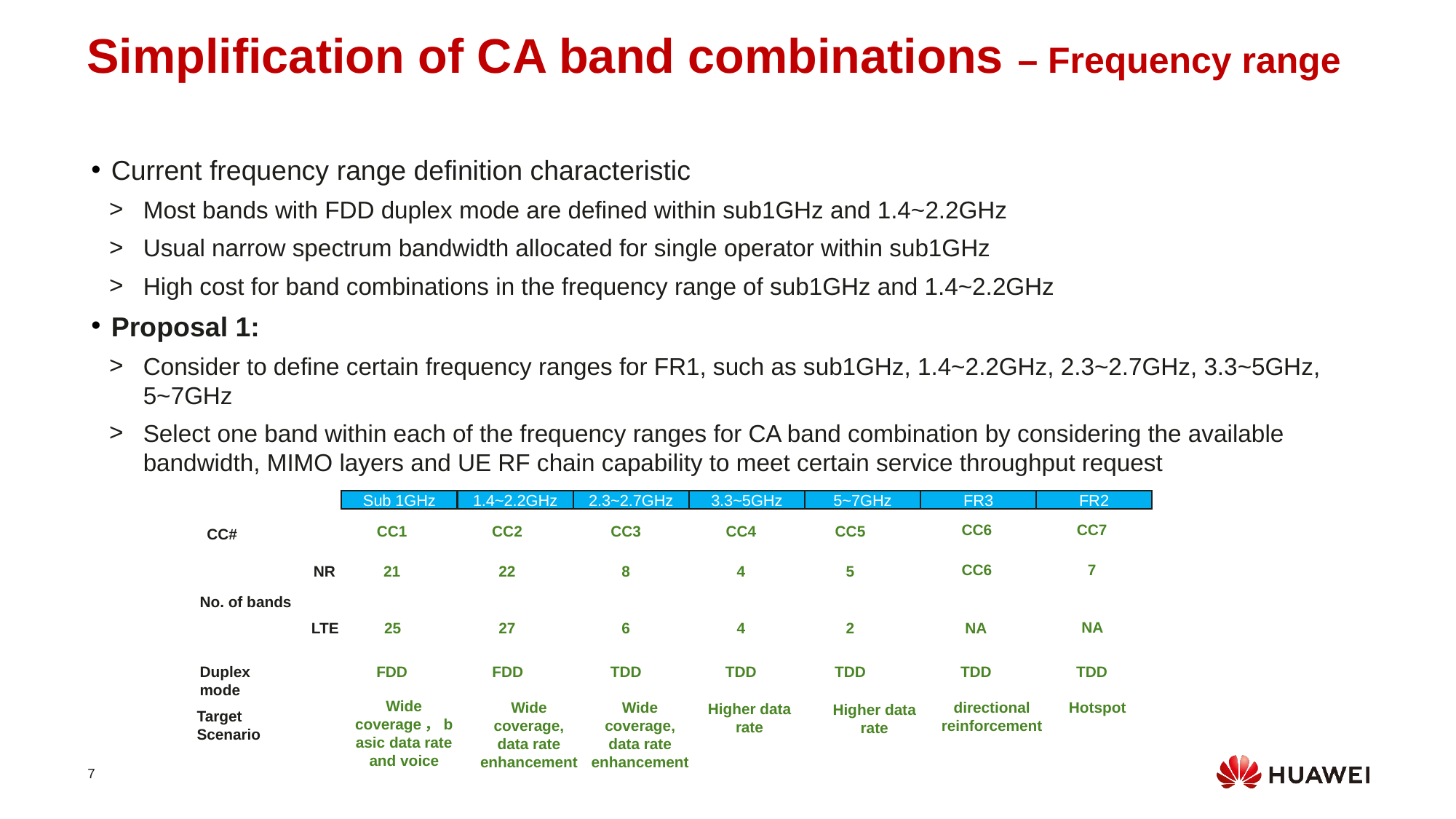

Simplification of CA band combinations – Frequency range
Current frequency range definition characteristic
Most bands with FDD duplex mode are defined within sub1GHz and 1.4~2.2GHz
Usual narrow spectrum bandwidth allocated for single operator within sub1GHz
High cost for band combinations in the frequency range of sub1GHz and 1.4~2.2GHz
Proposal 1:
Consider to define certain frequency ranges for FR1, such as sub1GHz, 1.4~2.2GHz, 2.3~2.7GHz, 3.3~5GHz, 5~7GHz
Select one band within each of the frequency ranges for CA band combination by considering the available bandwidth, MIMO layers and UE RF chain capability to meet certain service throughput request
2.3~2.7GHz
FR3
Sub 1GHz
1.4~2.2GHz
3.3~5GHz
5~7GHz
FR2
CC7
CC6
CC5
CC3
CC2
CC1
CC4
CC#
7
CC6
NR
5
8
22
21
4
No. of bands
NA
NA
2
4
6
27
LTE
25
TDD
TDD
FDD
FDD
Duplex mode
TDD
TDD
TDD
Wide coverage，basic data rate and voice
Wide coverage, data rate enhancement
Wide coverage, data rate enhancement
Hotspot
directional reinforcement
Higher data rate
Higher data rate
Target Scenario